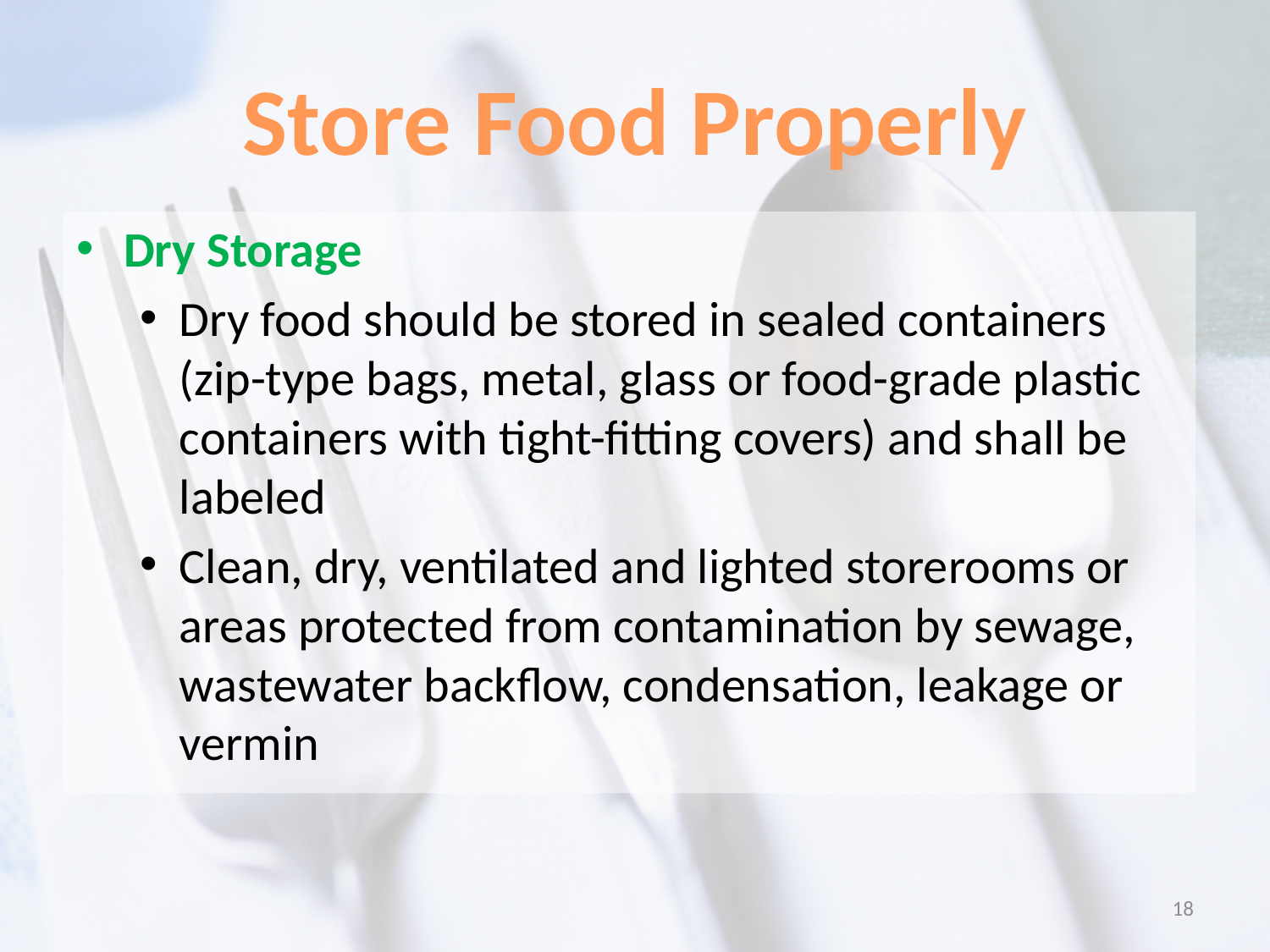

# Store Food Properly
Dry Storage
Dry food should be stored in sealed containers (zip-type bags, metal, glass or food-grade plastic containers with tight-fitting covers) and shall be labeled
Clean, dry, ventilated and lighted storerooms or areas protected from contamination by sewage, wastewater backflow, condensation, leakage or vermin

18